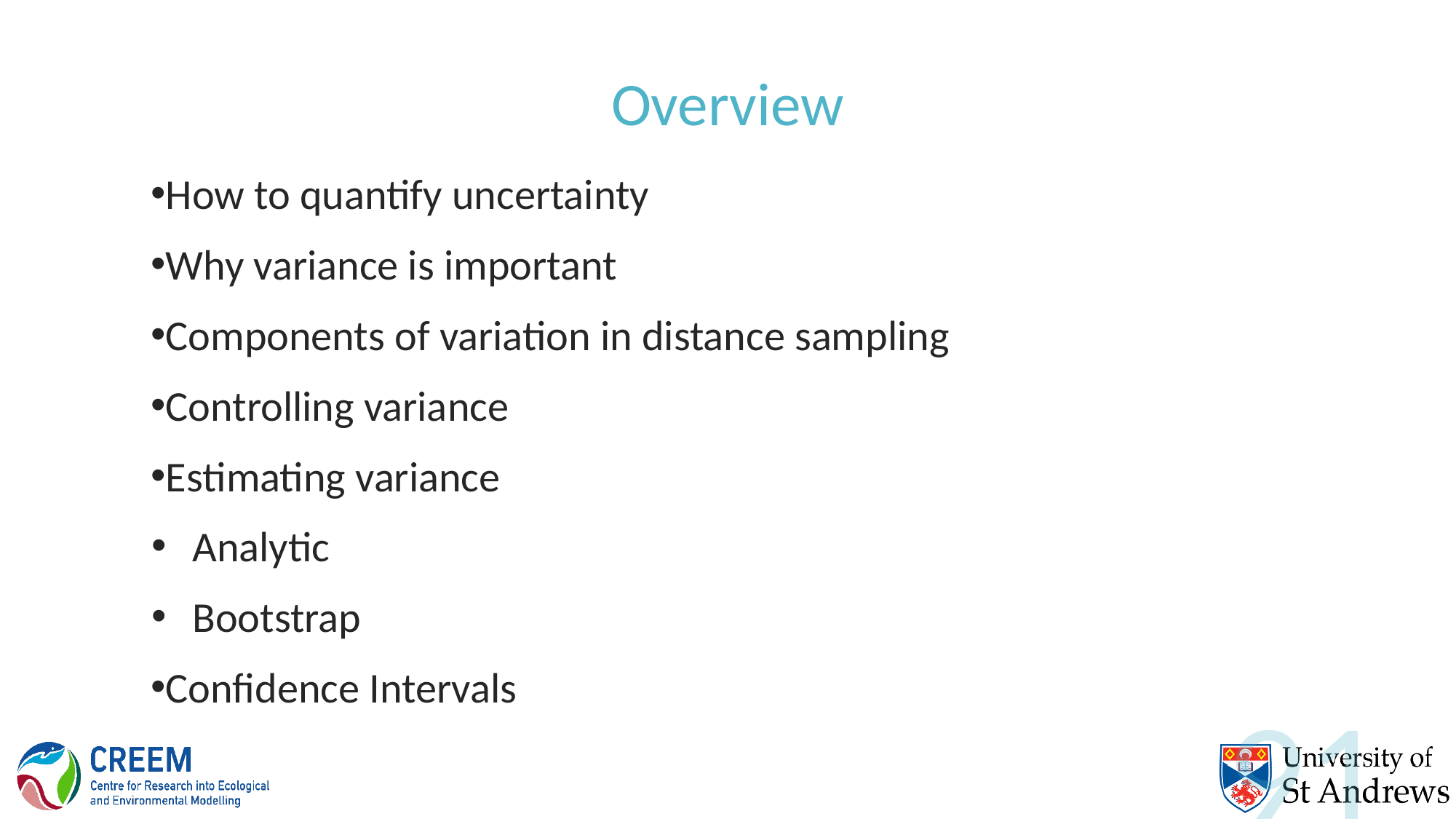

Overview
How to quantify uncertainty
Why variance is important
Components of variation in distance sampling
Controlling variance
Estimating variance
Analytic
Bootstrap
Confidence Intervals

91